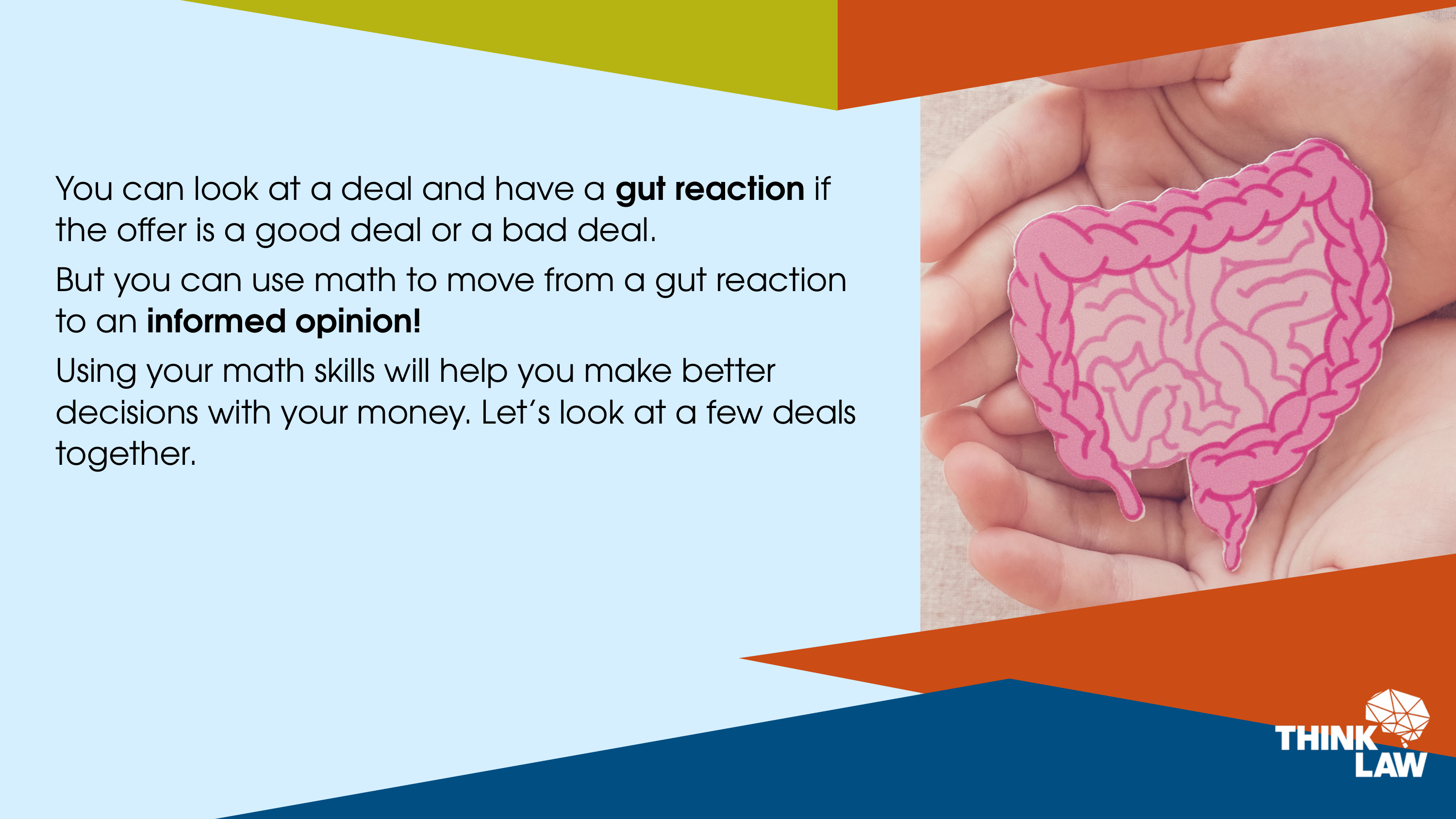

You can look at a deal and have a gut reaction if the offer is a good deal or a bad deal.
But you can use math to move from a gut reaction to an informed opinion!
Using your math skills will help you make better decisions with your money. Let’s look at a few deals together.